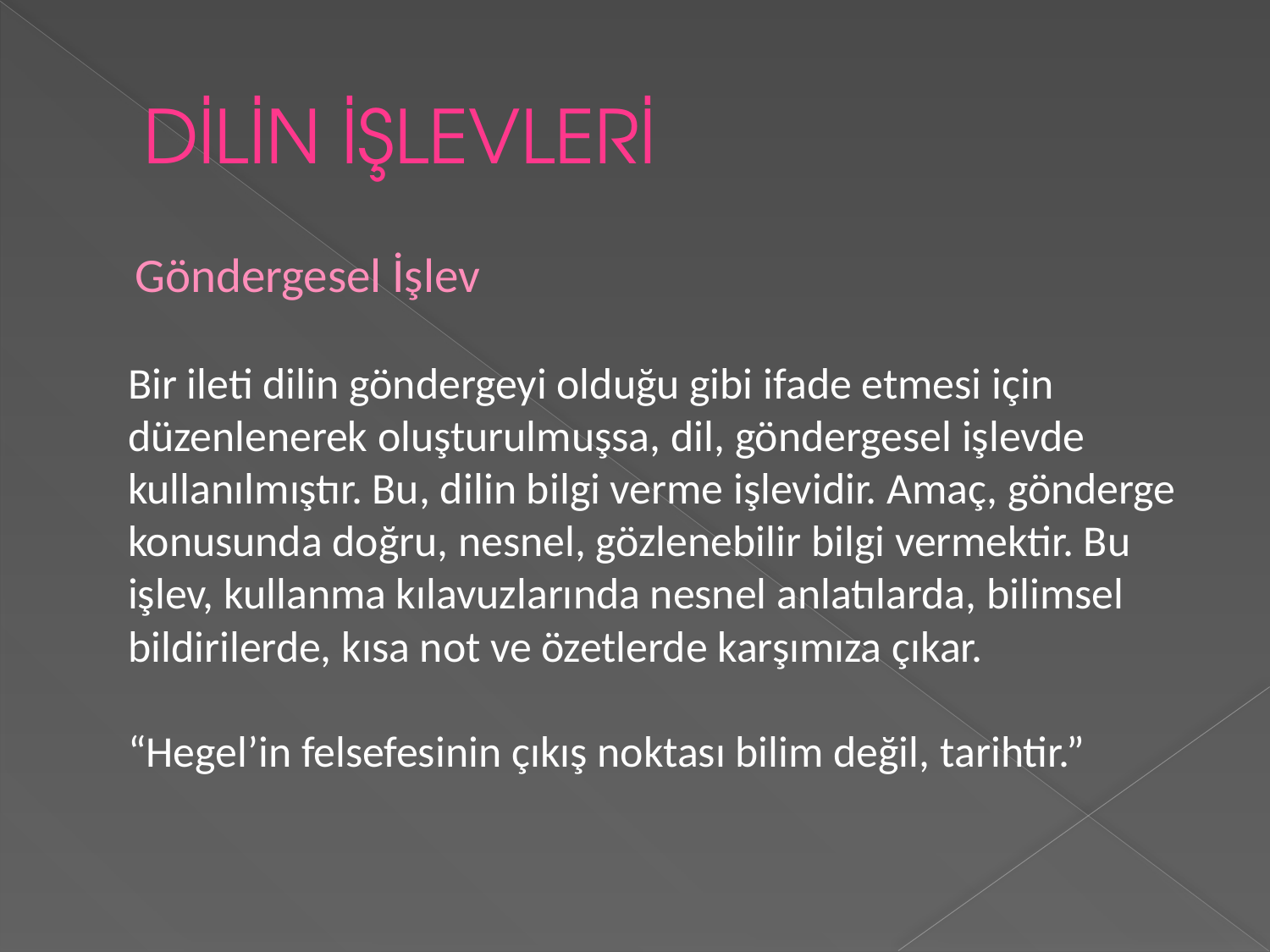

# DİLİN İŞLEVLERİ
     Göndergesel İşlev
Bir ileti dilin göndergeyi olduğu gibi ifade etmesi için düzenlenerek oluşturulmuşsa, dil, göndergesel işlevde kullanılmıştır. Bu, dilin bilgi verme işlevidir. Amaç, gönderge konusunda doğru, nesnel, gözlenebilir bilgi vermektir. Bu işlev, kullanma kılavuzlarında nesnel anlatılarda, bilimsel bildirilerde, kısa not ve özetlerde karşımıza çıkar.
“Hegel’in felsefesinin çıkış noktası bilim değil, tarihtir.”